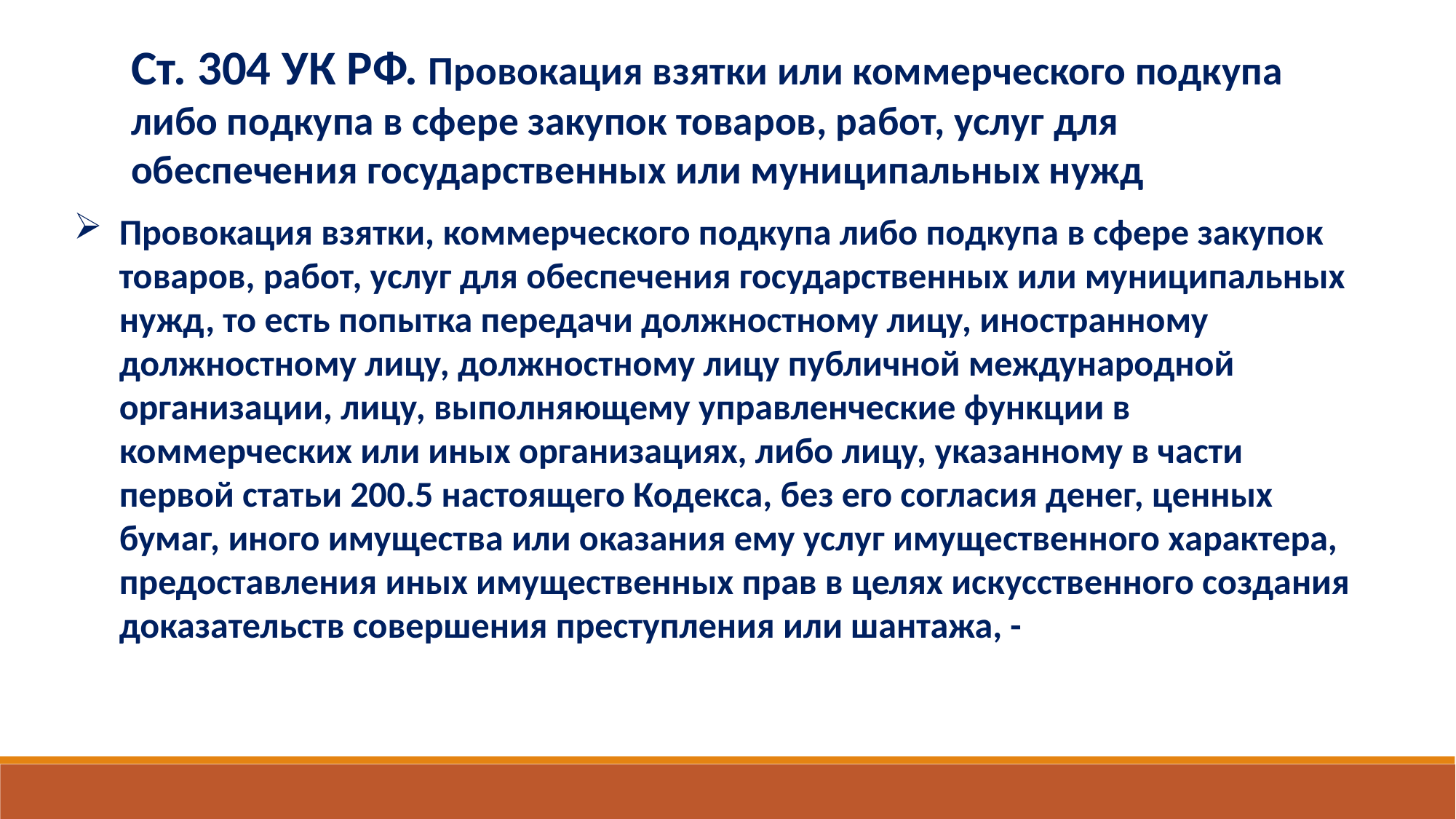

Ст. 304 УК РФ. Провокация взятки или коммерческого подкупа либо подкупа в сфере закупок товаров, работ, услуг для обеспечения государственных или муниципальных нужд

Провокация взятки, коммерческого подкупа либо подкупа в сфере закупок товаров, работ, услуг для обеспечения государственных или муниципальных нужд, то есть попытка передачи должностному лицу, иностранному должностному лицу, должностному лицу публичной международной организации, лицу, выполняющему управленческие функции в коммерческих или иных организациях, либо лицу, указанному в части первой статьи 200.5 настоящего Кодекса, без его согласия денег, ценных бумаг, иного имущества или оказания ему услуг имущественного характера, предоставления иных имущественных прав в целях искусственного создания доказательств совершения преступления или шантажа, -